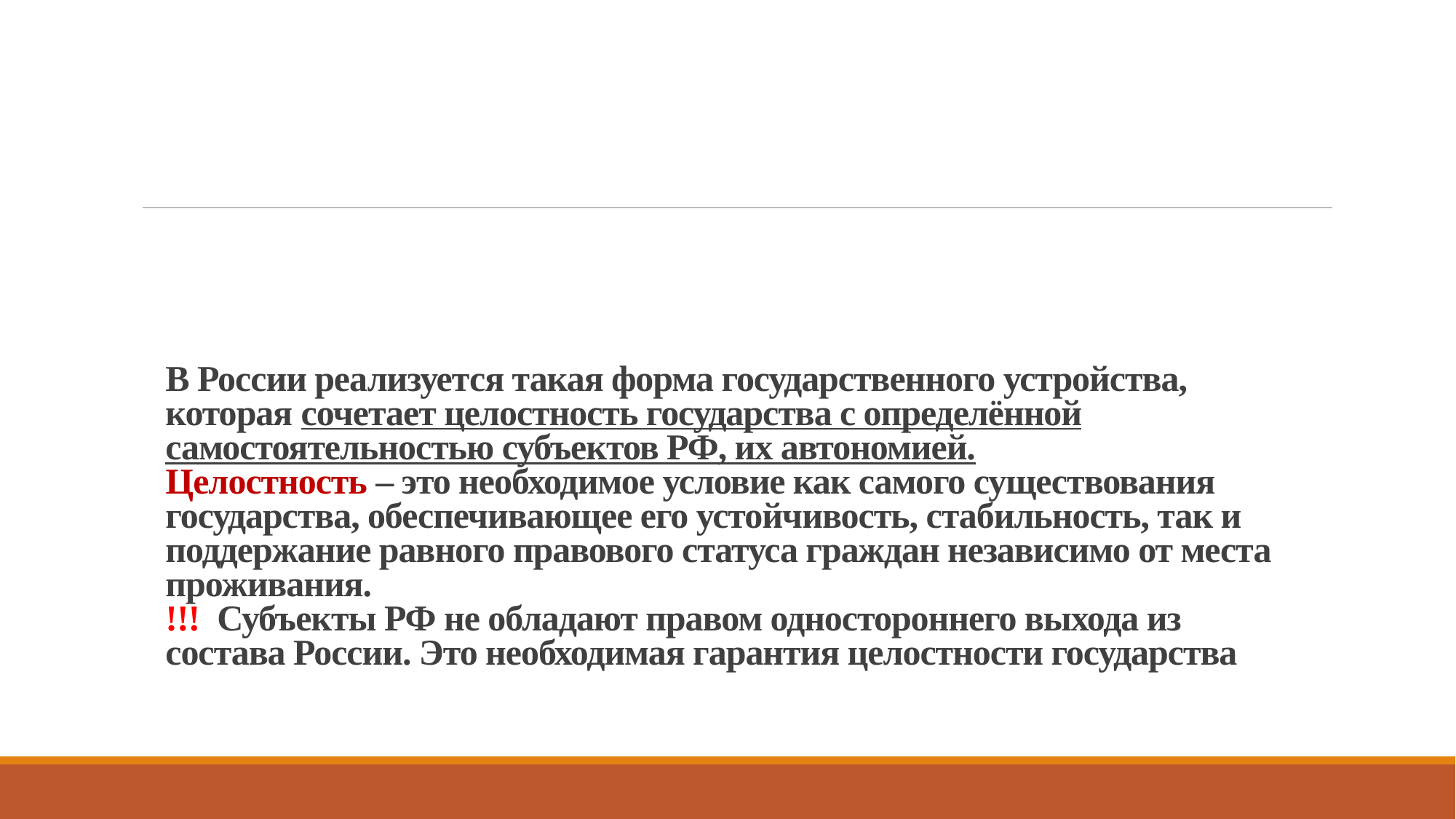

# В России реализуется такая форма государственного устройства, которая сочетает целостность государства с определённой самостоятельностью субъектов РФ, их автономией. Целостность – это необходимое условие как самого существования государства, обеспечивающее его устойчивость, стабильность, так и поддержание равного правового статуса граждан независимо от места проживания. !!!  Субъекты РФ не обладают правом одностороннего выхода из состава России. Это необходимая гарантия целостности государства